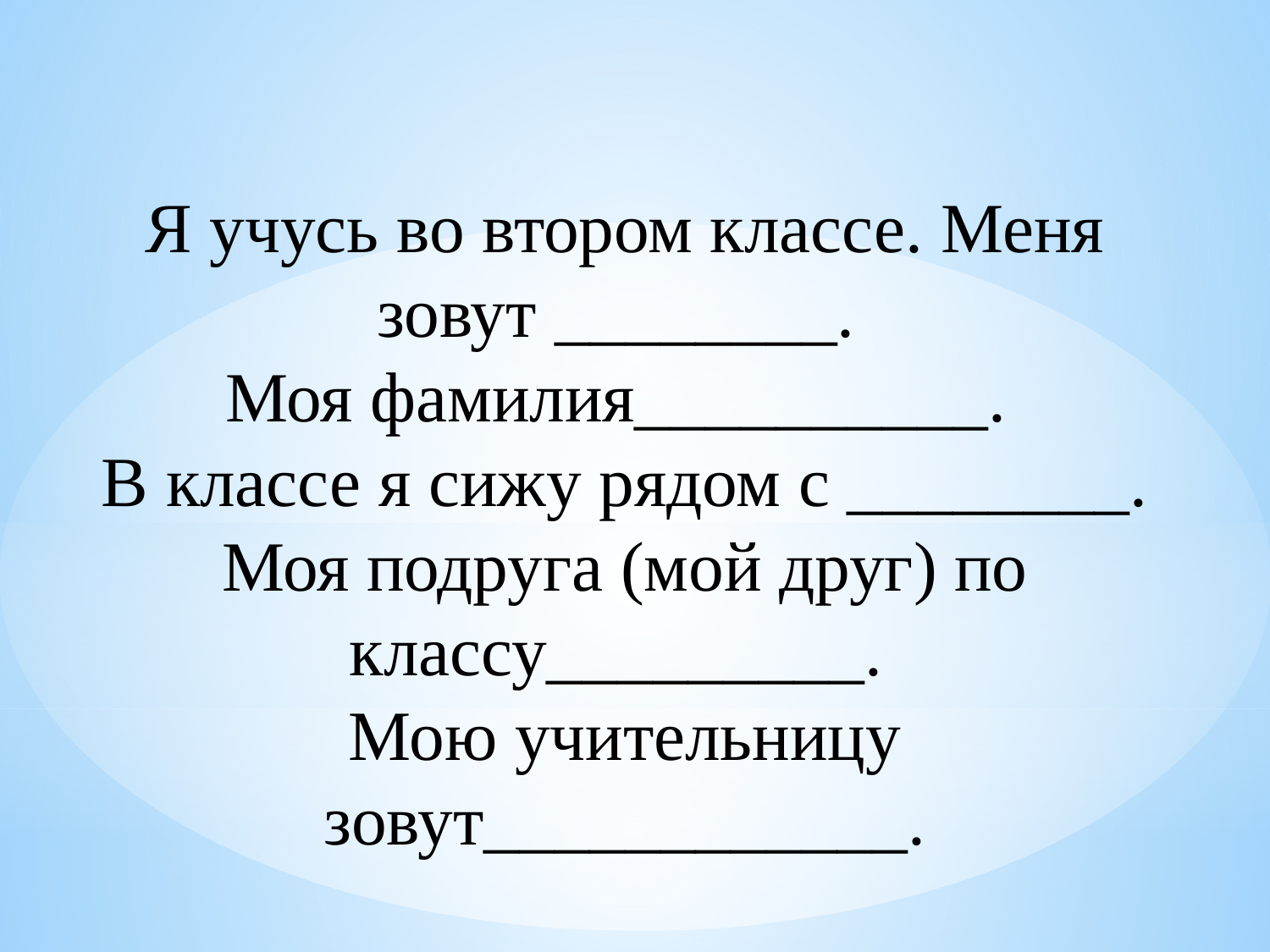

Я учусь во втором классе. Меня зовут ________.
Моя фамилия__________.
В классе я сижу рядом с ________. Моя подруга (мой друг) по классу_________.
Мою учительницу зовут____________.